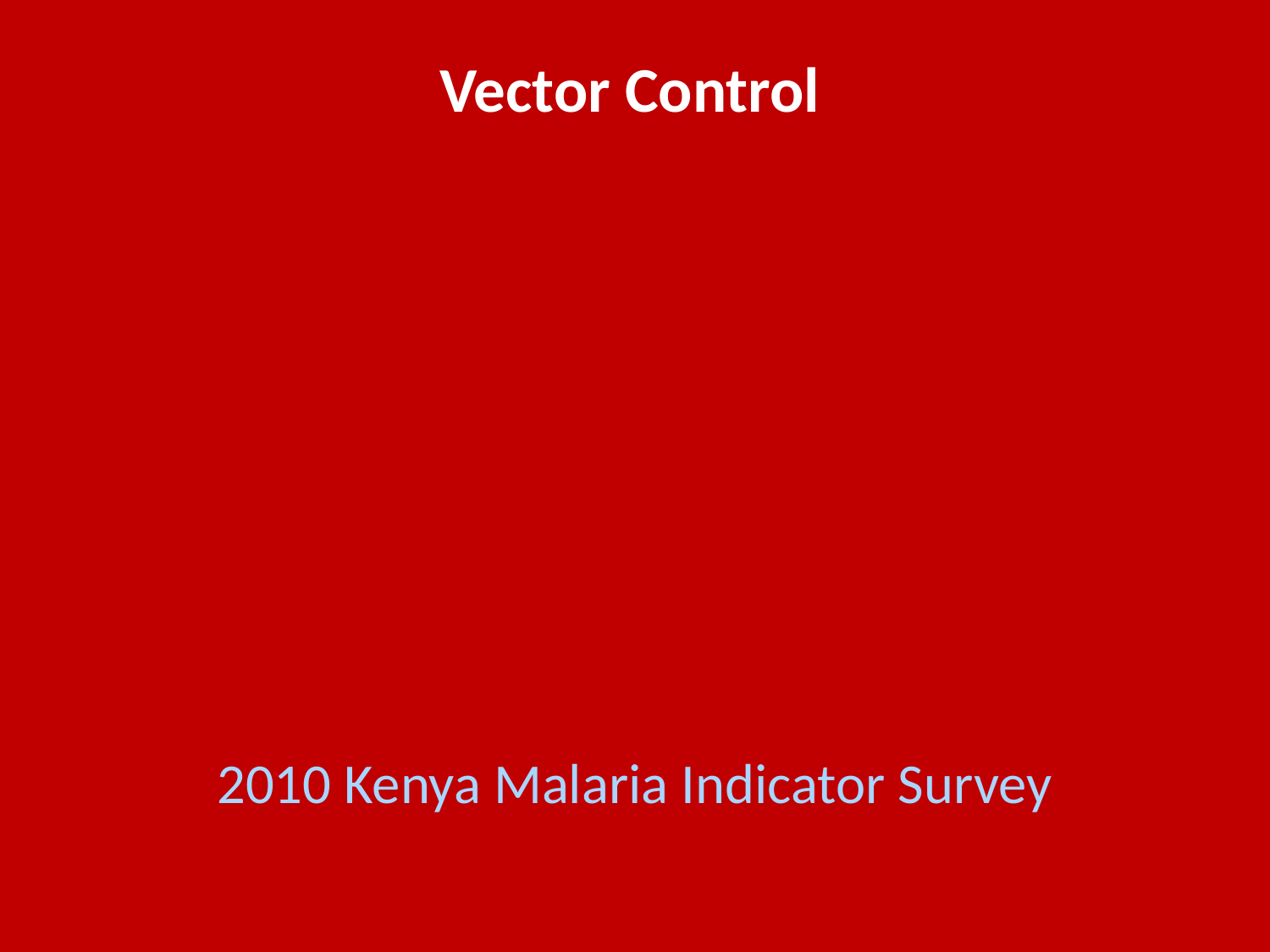

Vector Control

2010 Kenya Malaria Indicator Survey